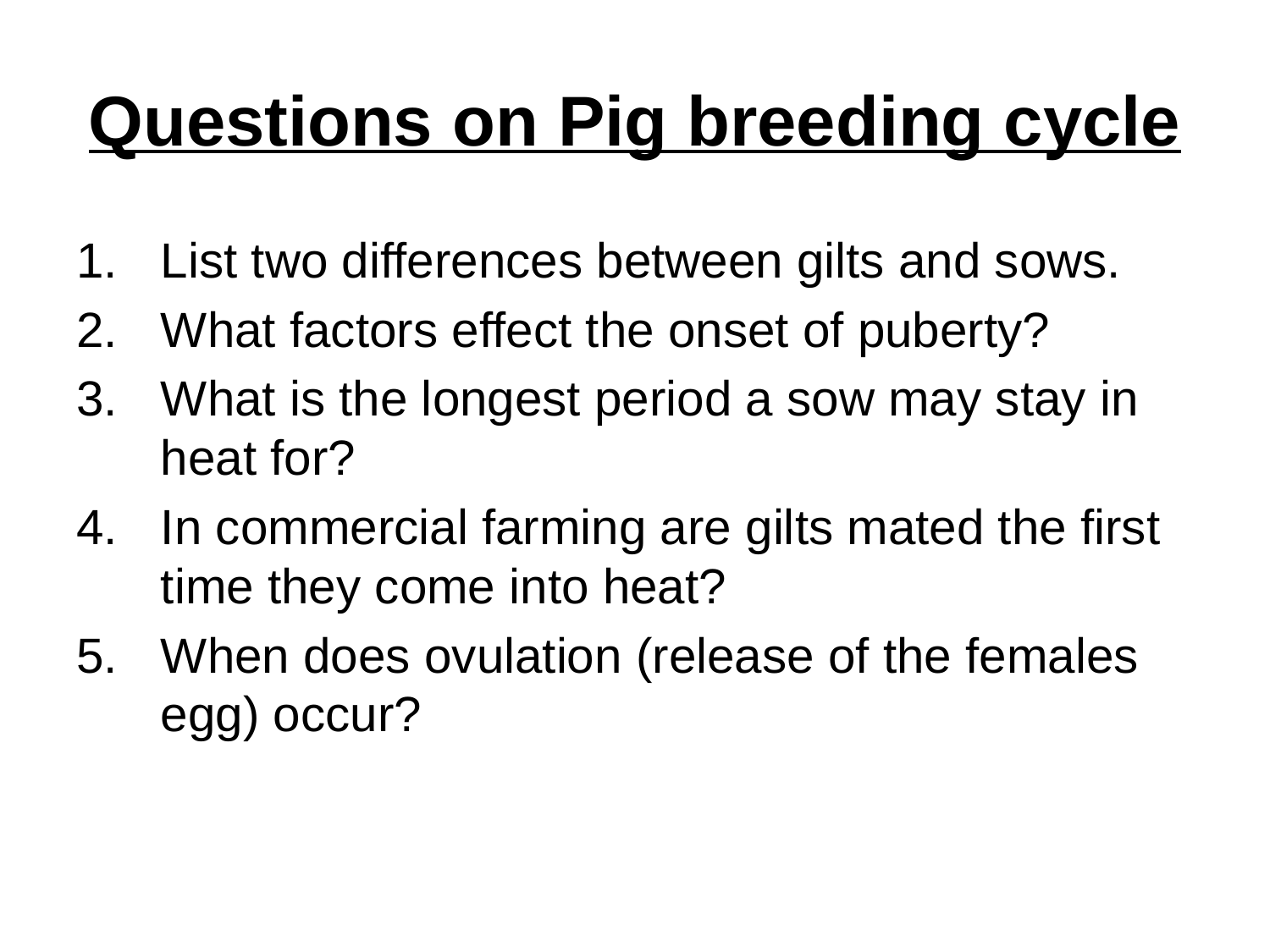

# Questions on Pig breeding cycle
List two differences between gilts and sows.
What factors effect the onset of puberty?
What is the longest period a sow may stay in heat for?
In commercial farming are gilts mated the first time they come into heat?
When does ovulation (release of the females egg) occur?